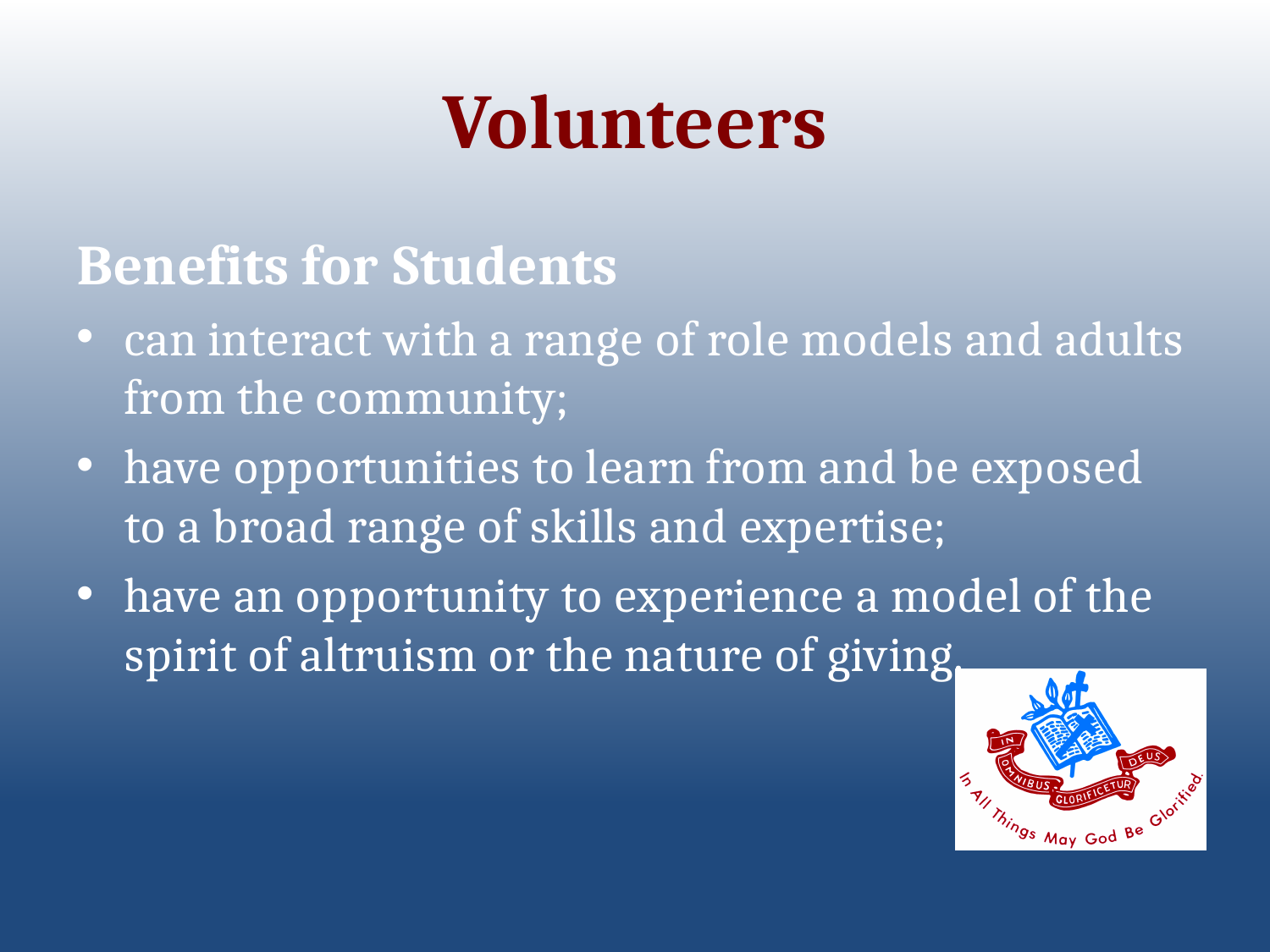

# Volunteers
Benefits for Students
can interact with a range of role models and adults from the community;
have opportunities to learn from and be exposed to a broad range of skills and expertise;
have an opportunity to experience a model of the spirit of altruism or the nature of giving.